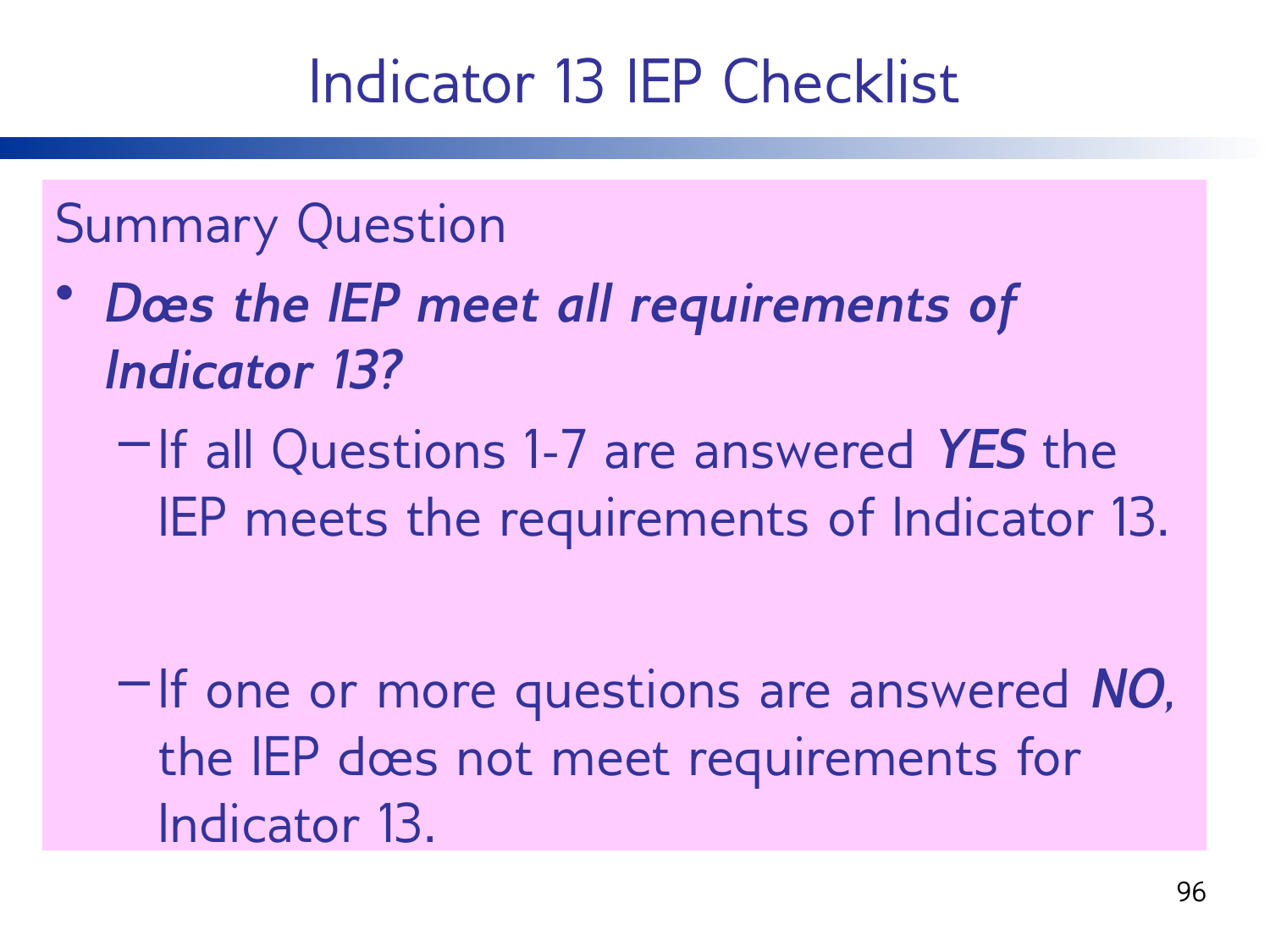

# Indicator 13 IEP Checklist
Summary Question
Does the IEP meet all requirements of Indicator 13?
If all Questions 1-7 are answered YES the IEP meets the requirements of Indicator 13.

If one or more questions are answered NO, the IEP does not meet requirements for Indicator 13.

96